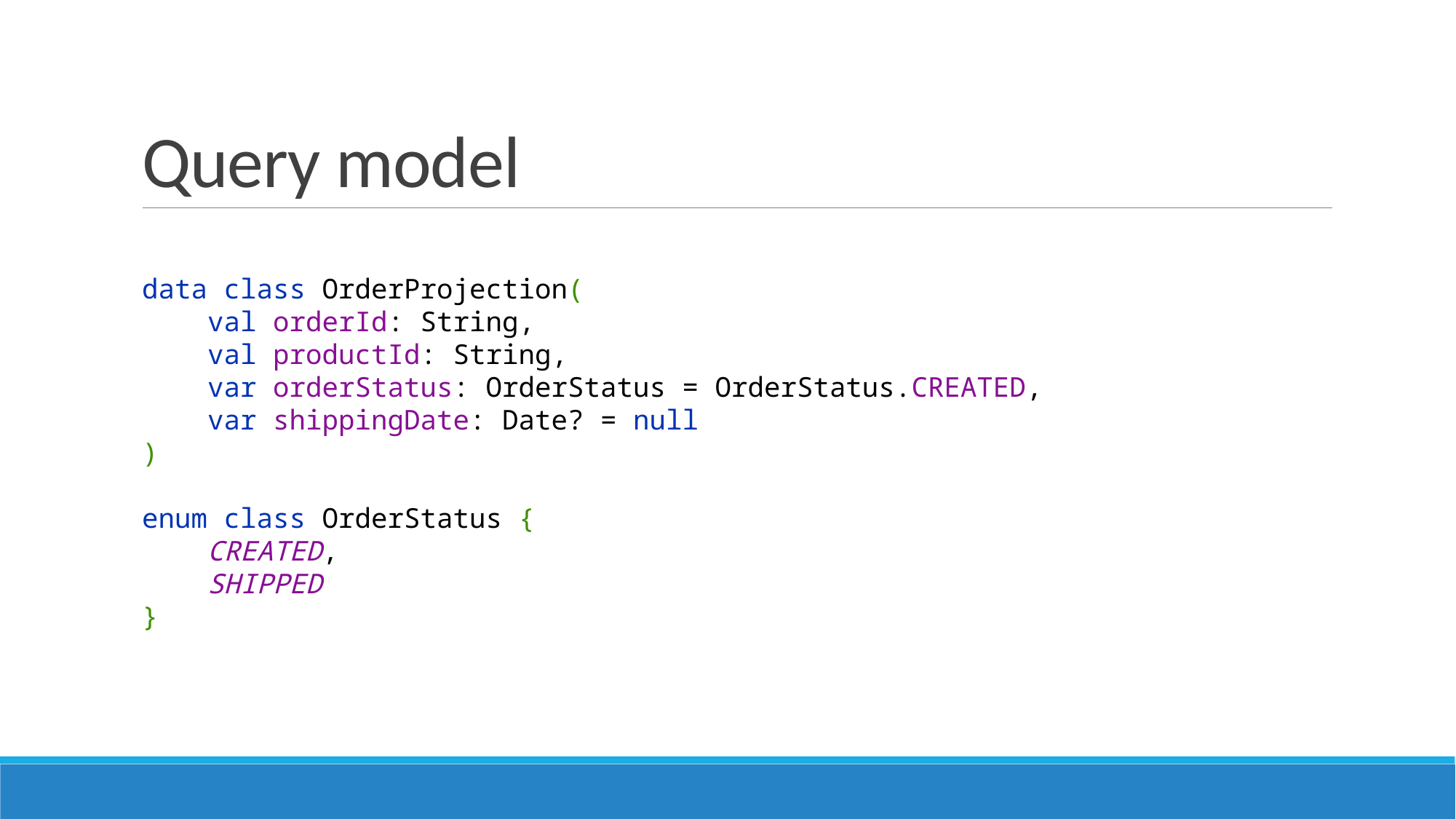

# Query model
data class OrderProjection(
    val orderId: String,
    val productId: String,
    var orderStatus: OrderStatus = OrderStatus.CREATED,
    var shippingDate: Date? = null
)
enum class OrderStatus {
    CREATED,
    SHIPPED
}